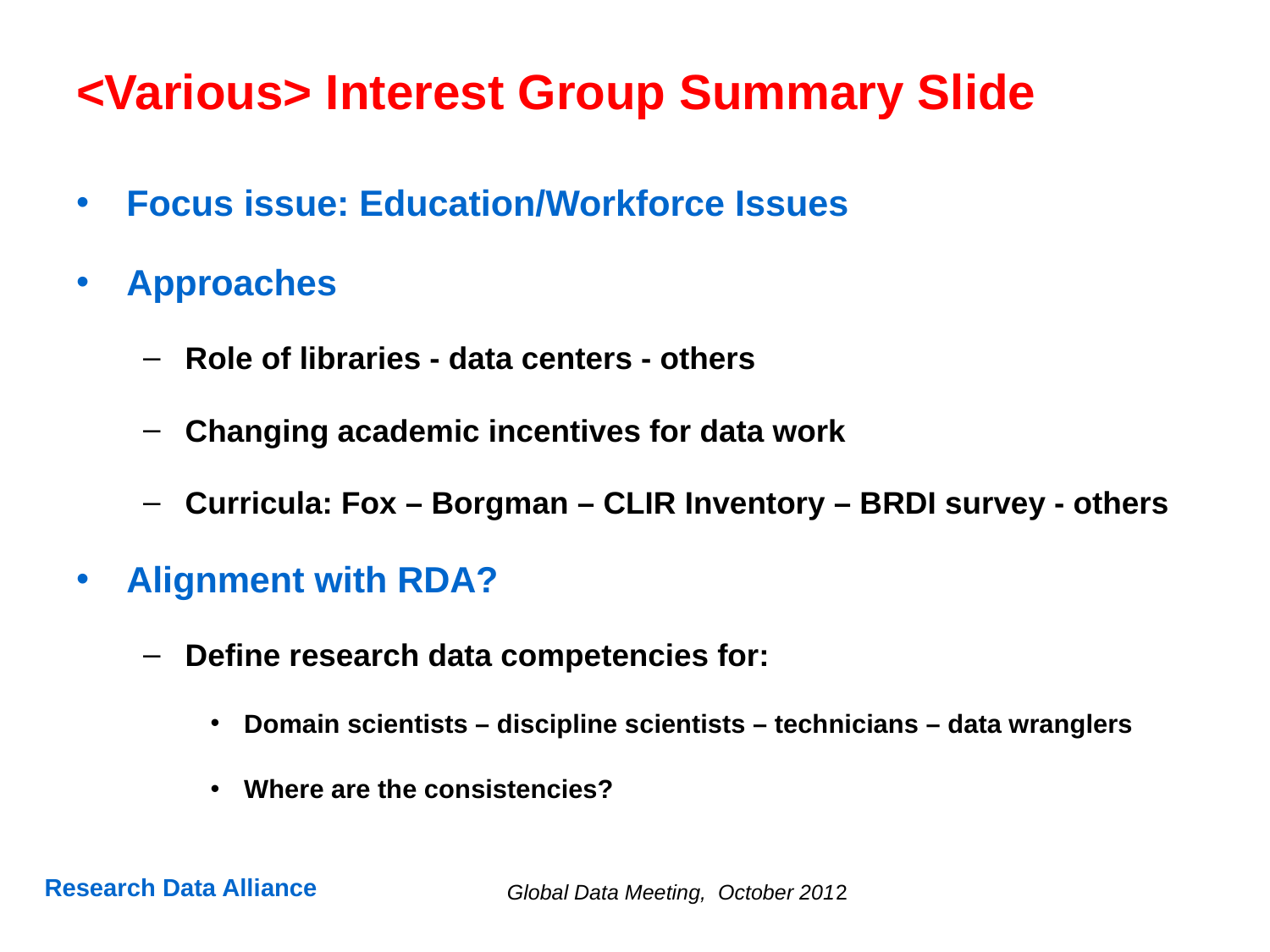

# <Various> Interest Group Summary Slide
Focus issue: Education/Workforce Issues
Approaches
Role of libraries - data centers - others
Changing academic incentives for data work
Curricula: Fox – Borgman – CLIR Inventory – BRDI survey - others
Alignment with RDA?
Define research data competencies for:
Domain scientists – discipline scientists – technicians – data wranglers
Where are the consistencies?